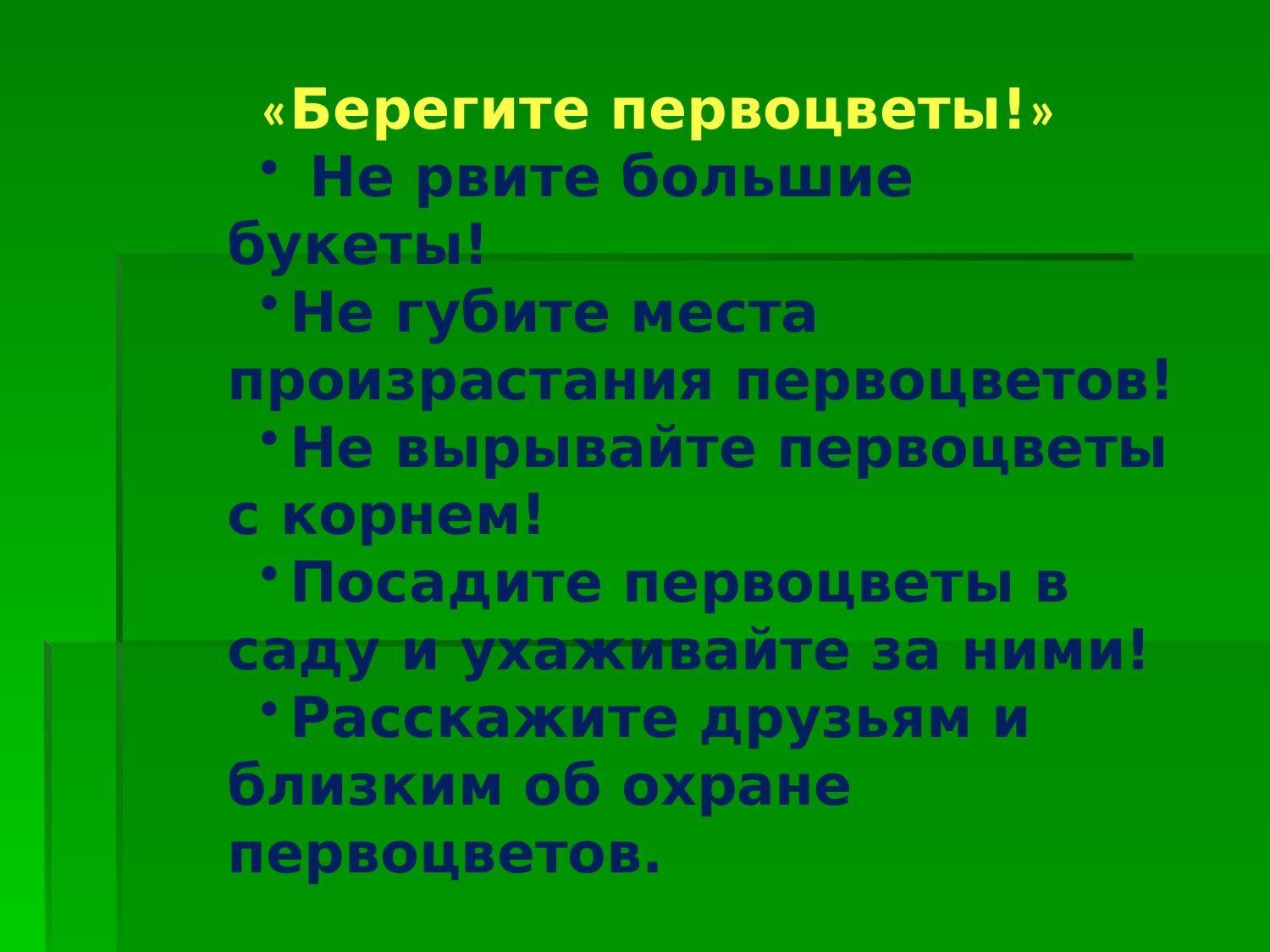

«Берегите первоцветы!»
 Не рвите большие букеты!
Не губите места произрастания первоцветов!
Не вырывайте первоцветы с корнем!
Посадите первоцветы в саду и ухаживайте за ними!
Расскажите друзьям и близким об охране первоцветов.